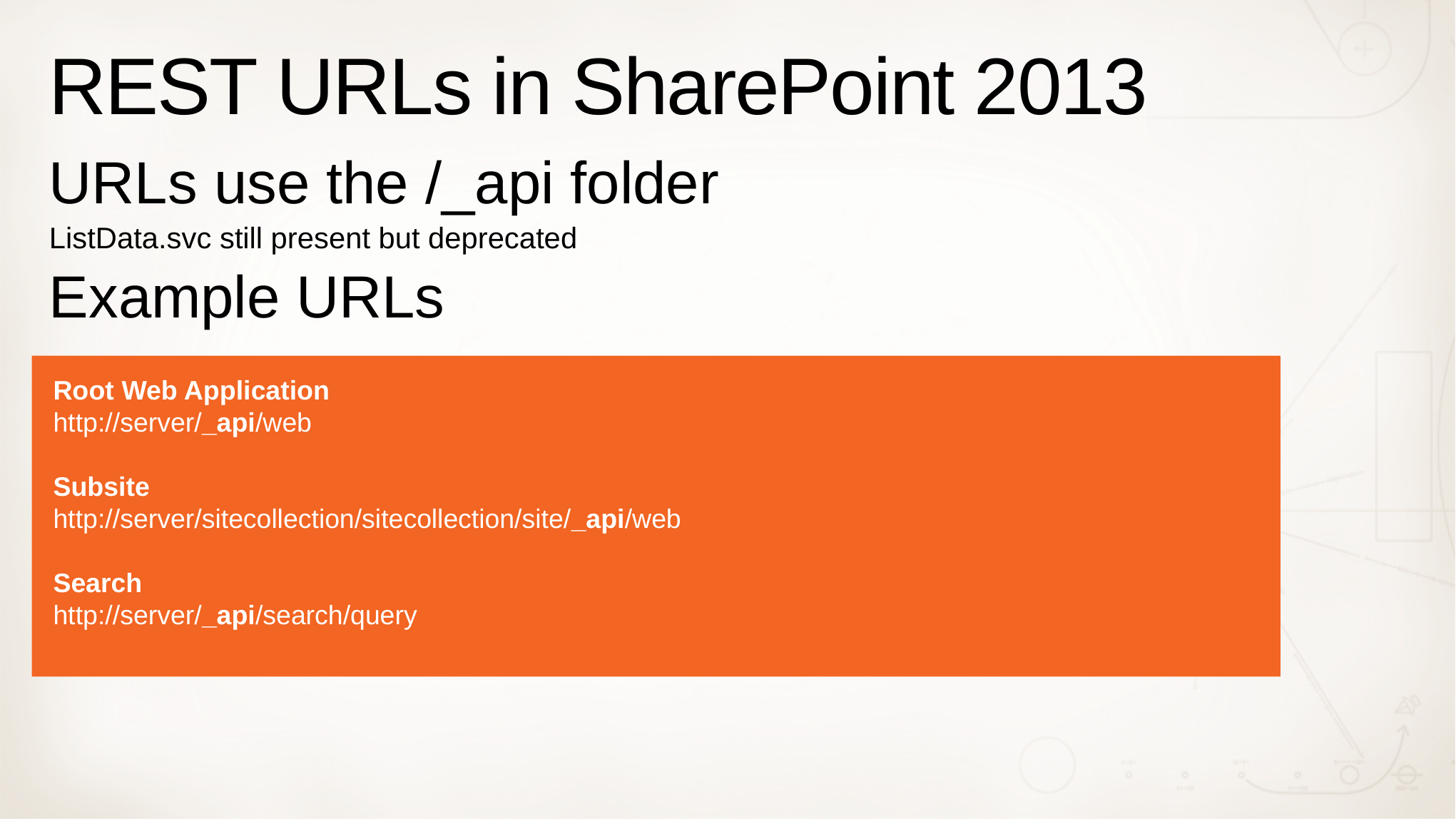

# REST URLs in SharePoint 2013
URLs use the /_api folder
ListData.svc still present but deprecated
Example URLs

Root Web Application
http://server/_api/web

Subsite
http://server/sitecollection/sitecollection/site/_api/web

Search
http://server/_api/search/query